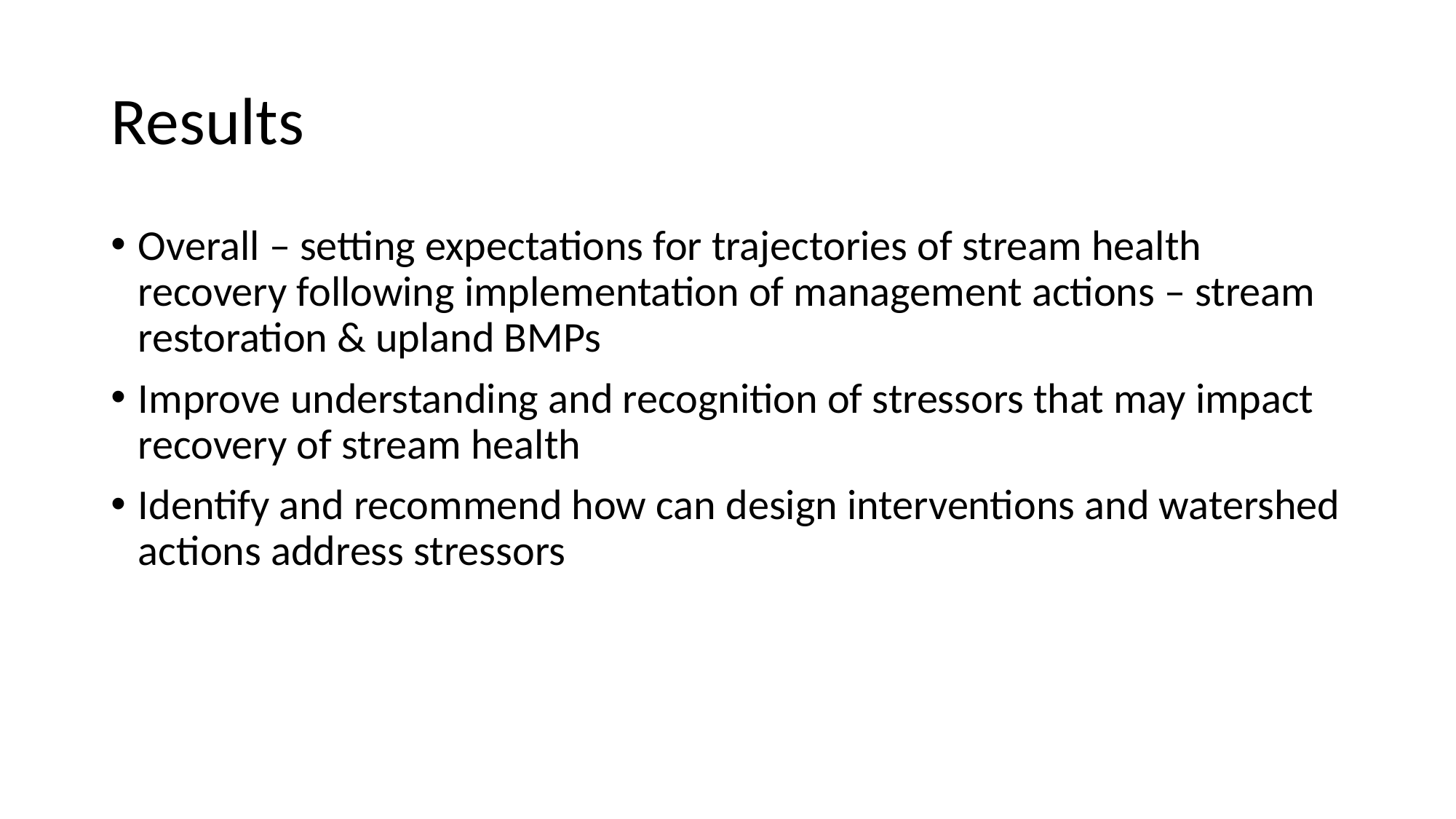

# Results
Overall – setting expectations for trajectories of stream health recovery following implementation of management actions – stream restoration & upland BMPs
Improve understanding and recognition of stressors that may impact recovery of stream health
Identify and recommend how can design interventions and watershed actions address stressors